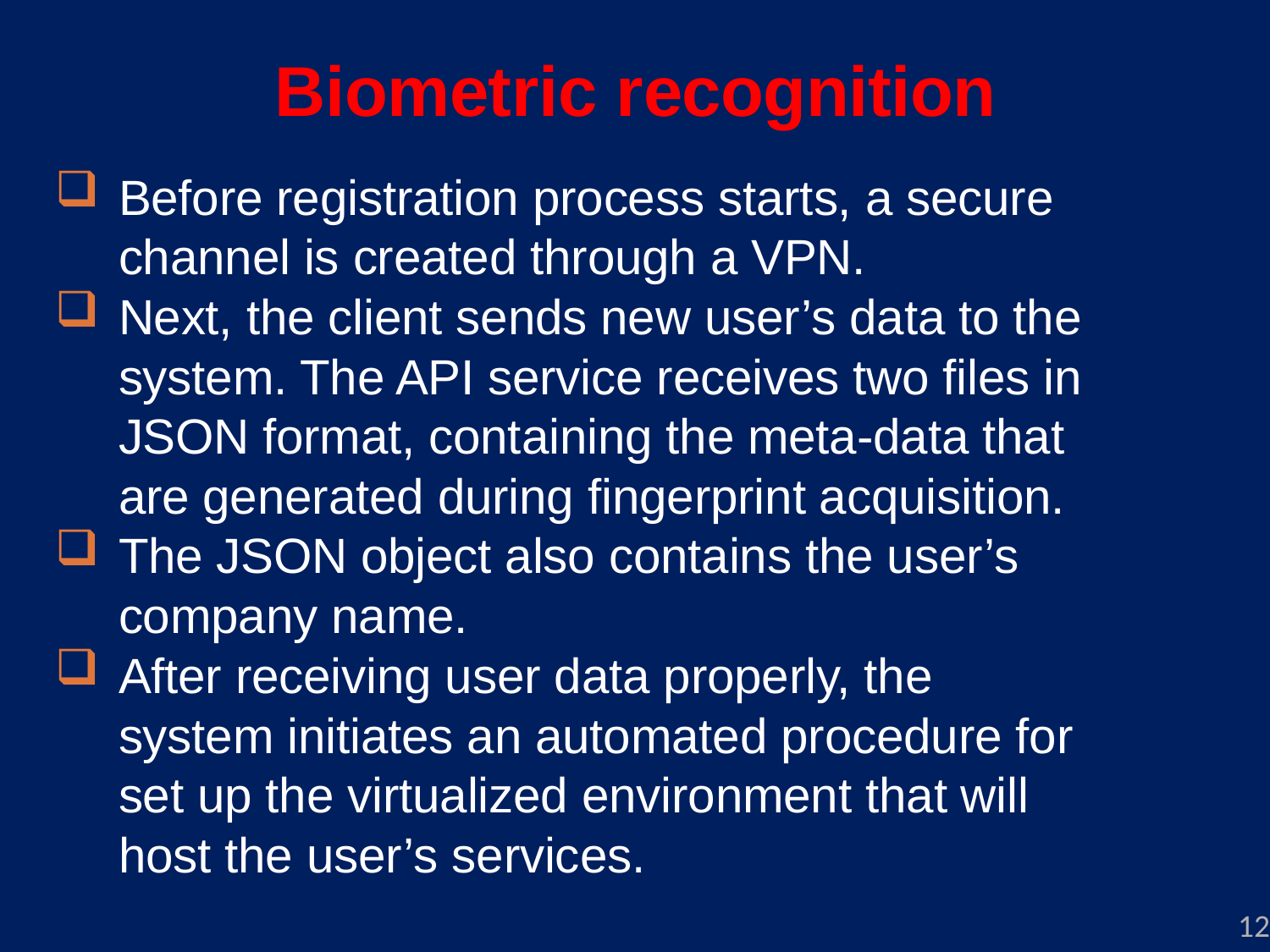

# Biometric recognition
Before registration process starts, a secure channel is created through a VPN.
Next, the client sends new user’s data to the system. The API service receives two files in JSON format, containing the meta-data that are generated during fingerprint acquisition.
The JSON object also contains the user’s company name.
After receiving user data properly, the system initiates an automated procedure for set up the virtualized environment that will host the user’s services.
12